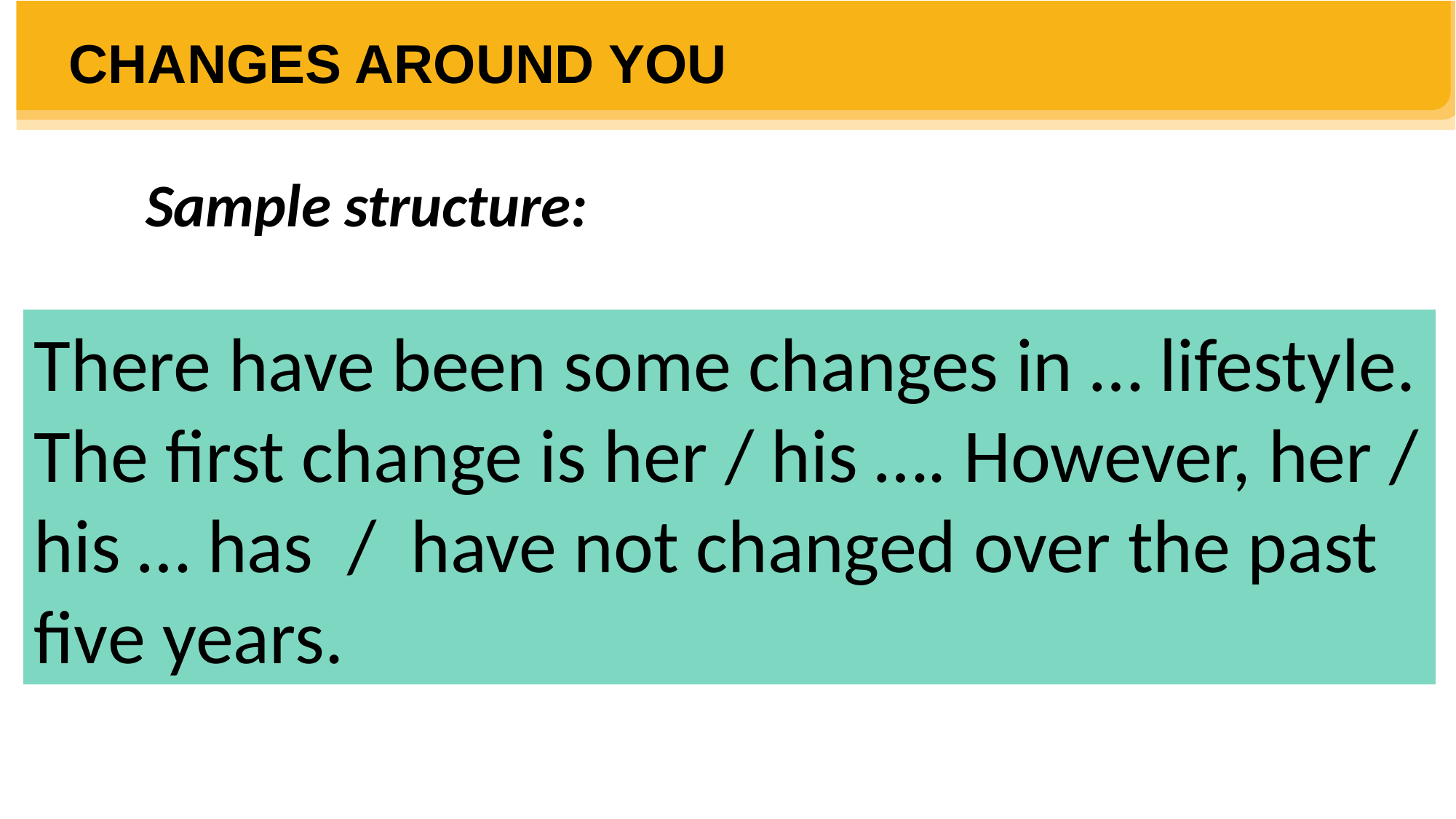

CHANGES AROUND YOU
Sample structure:
There have been some changes in … lifestyle. The first change is her / his …. However, her / his … has  /  have not changed over the past five years.